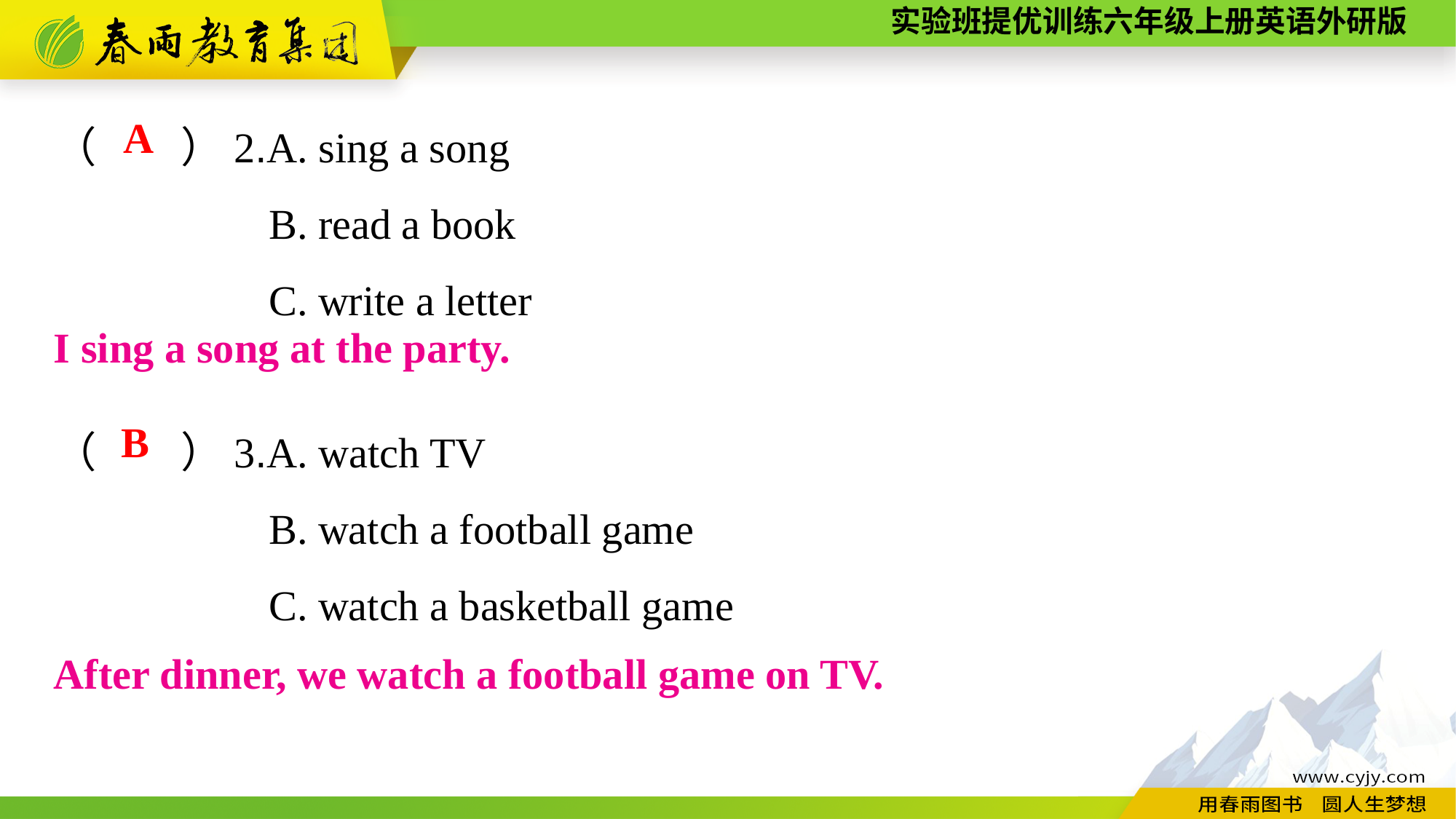

（　　）2.A. sing a song
B. read a book
C. write a letter

（　　）3.A. watch TV
B. watch a football game
C. watch a basketball game
A
I sing a song at the party.
B
After dinner, we watch a football game on TV.